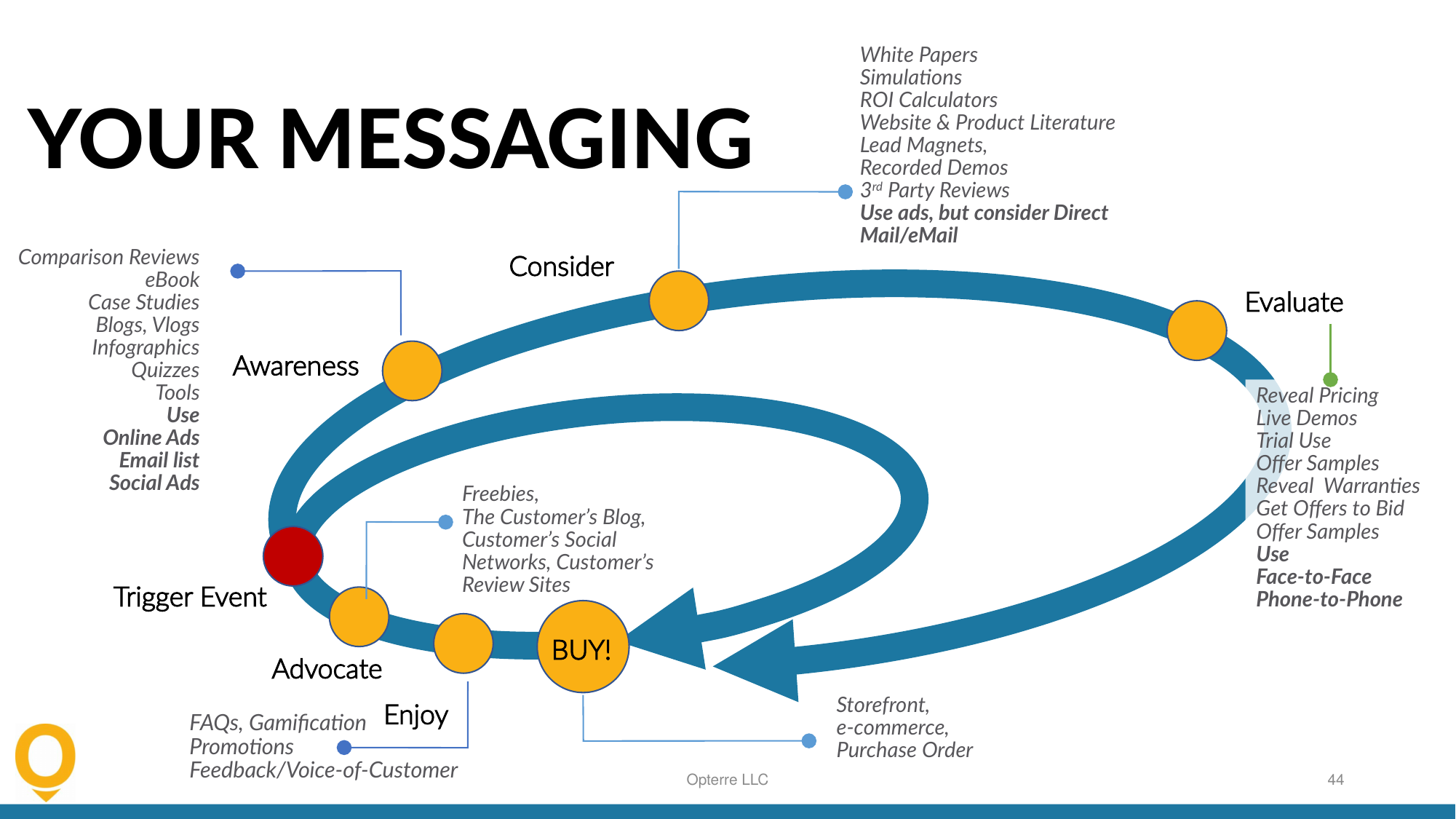

White Papers
Simulations
ROI Calculators
Website & Product Literature
Lead Magnets,
Recorded Demos
3rd Party Reviews
Use ads, but consider Direct Mail/eMail
YOUR MESSAGING

Comparison Reviews
eBook
Case Studies
Blogs, Vlogs
Infographics
Quizzes
Tools
Use
Online Ads
Email list
Social Ads

Consider

Evaluate

Awareness

Trigger Event

BUY!
Advocate
Enjoy

Reveal Pricing
Live Demos
Trial Use
Offer Samples
Reveal  Warranties
Get Offers to Bid
Offer Samples
Use
Face-to-Face  Phone-to-Phone
Freebies,
The Customer’s Blog, Customer’s Social Networks, Customer’s Review Sites

Storefront,
e-commerce,
Purchase Order

FAQs, Gamification
Promotions
Feedback/Voice-of-Customer
Opterre LLC
44